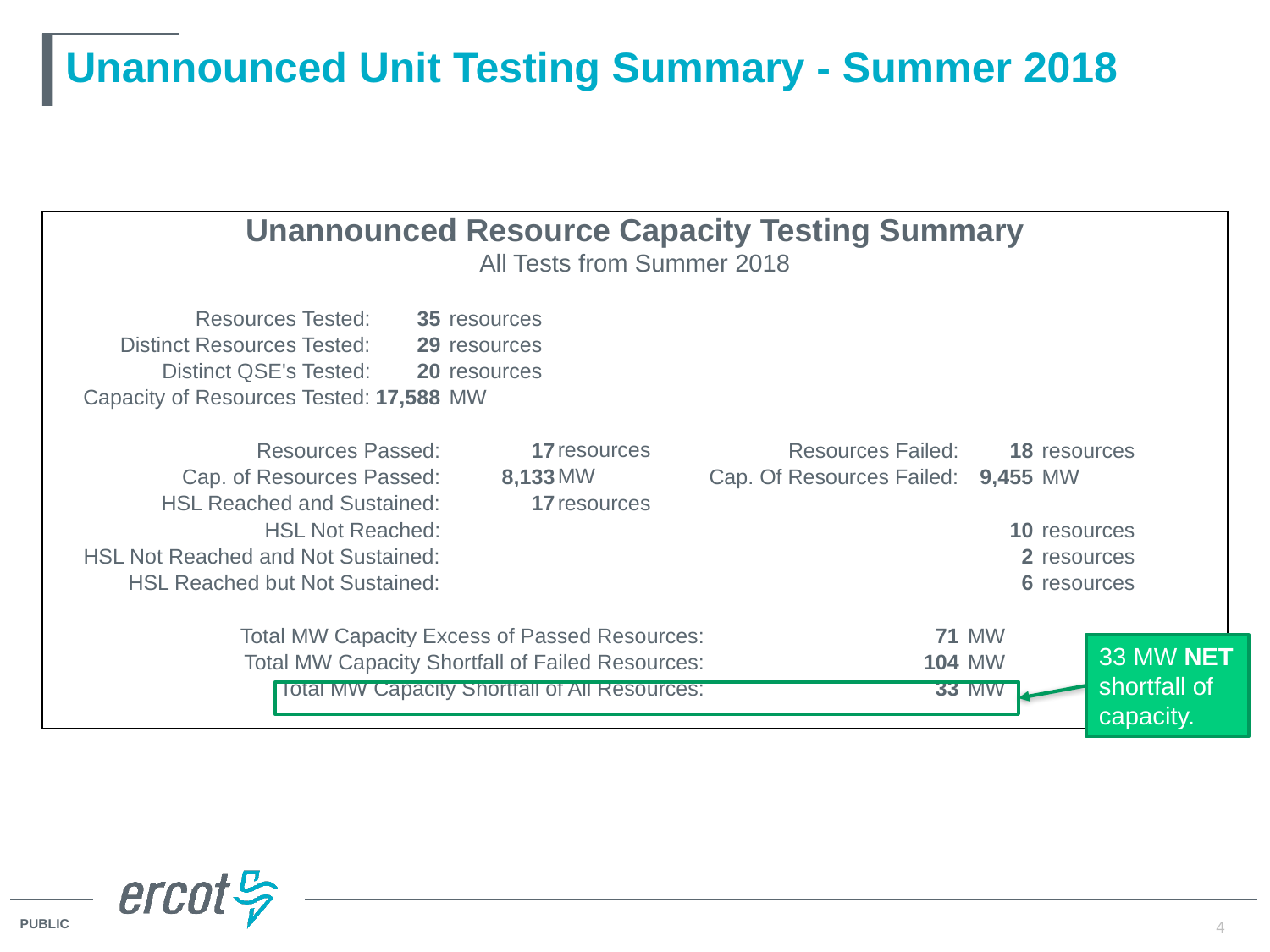

# Unannounced Unit Testing Summary - Summer 2018
| Unannounced Resource Capacity Testing Summary |  |  |  |  |  |  |  |  |
| --- | --- | --- | --- | --- | --- | --- | --- | --- |
| All Tests from Summer 2018 |  |  |  |  |  |  |  |  |
|  |  |  |  |  |  |  |  |  |
| Resources Tested: | 35 | resources |  |  |  |  |  |  |
| Distinct Resources Tested: | 29 | resources |  |  |  |  |  |  |
| Distinct QSE's Tested: | 20 | resources |  |  |  |  |  |  |
| Capacity of Resources Tested: | 17,588 | MW |  |  |  |  |  |  |
|  |  |  |  |  |  |  |  |  |
| Resources Passed: |  | 17 | resources | Resources Failed: |  | 18 | resources |  |
| Cap. of Resources Passed: |  | 8,133 | MW |  | Cap. Of Resources Failed: | 9,455 | MW |  |
| HSL Reached and Sustained: |  | 17 | resources |  |  |  |  |  |
| HSL Not Reached: |  |  |  |  |  | 10 | resources |  |
| HSL Not Reached and Not Sustained: |  |  |  |  |  | 2 | resources |  |
| HSL Reached but Not Sustained: |  |  |  |  |  | 6 | resources |  |
|  |  |  |  |  |  |  |  |  |
| Total MW Capacity Excess of Passed Resources: |  |  |  |  | 71 | MW |  |  |
| Total MW Capacity Shortfall of Failed Resources: |  |  |  |  | 104 | MW |  |  |
| Total MW Capacity Shortfall of All Resources: |  |  |  |  | 33 | MW |  |  |
|  |  |  |  |  |  |  |  |  |
33 MW NET shortfall of capacity.

4